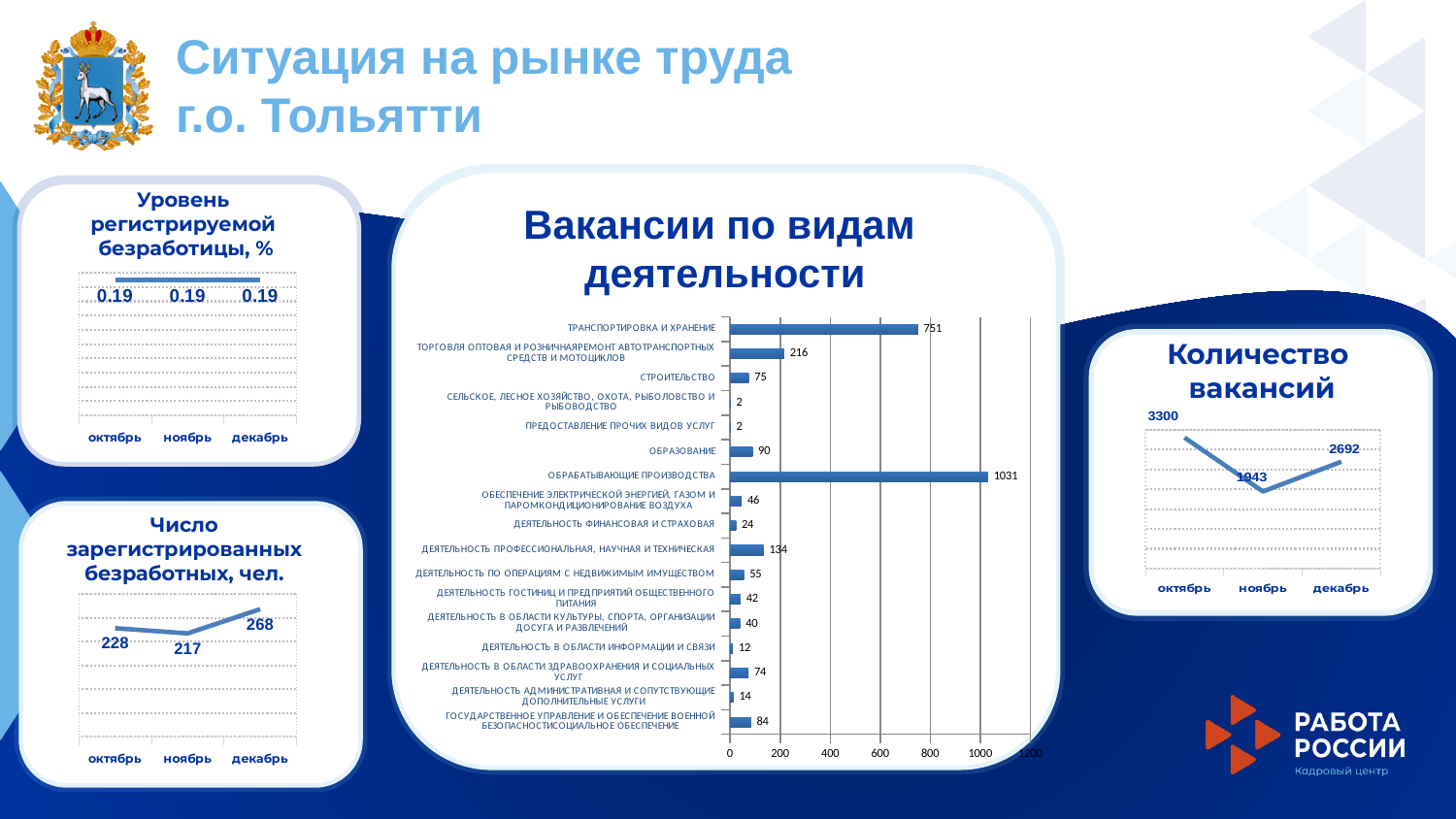

Ситуация на рынке труда
г.о. Тольятти

Уровень
регистрируемой
безработицы, %
Вакансии по видам
деятельности

### Chart

| Category | Уровень |
|---|---|
| октябрь | 0.19 |
| ноябрь | 0.19 |
| декабрь | 0.19 |

### Chart

| Category | Вакансии |
|---|---|
| ГОСУДАРСТВЕННОЕ УПРАВЛЕНИЕ И ОБЕСПЕЧЕНИЕ ВОЕННОЙ БЕЗОПАСНОСТИСОЦИАЛЬНОЕ ОБЕСПЕЧЕНИЕ | 84.0 |
| ДЕЯТЕЛЬНОСТЬ АДМИНИСТРАТИВНАЯ И СОПУТСТВУЮЩИЕ ДОПОЛНИТЕЛЬНЫЕ УСЛУГИ | 14.0 |
| ДЕЯТЕЛЬНОСТЬ В ОБЛАСТИ ЗДРАВООХРАНЕНИЯ И СОЦИАЛЬНЫХ УСЛУГ | 74.0 |
| ДЕЯТЕЛЬНОСТЬ В ОБЛАСТИ ИНФОРМАЦИИ И СВЯЗИ | 12.0 |
| ДЕЯТЕЛЬНОСТЬ В ОБЛАСТИ КУЛЬТУРЫ, СПОРТА, ОРГАНИЗАЦИИ ДОСУГА И РАЗВЛЕЧЕНИЙ | 40.0 |
| ДЕЯТЕЛЬНОСТЬ ГОСТИНИЦ И ПРЕДПРИЯТИЙ ОБЩЕСТВЕННОГО ПИТАНИЯ | 42.0 |
| ДЕЯТЕЛЬНОСТЬ ПО ОПЕРАЦИЯМ С НЕДВИЖИМЫМ ИМУЩЕСТВОМ | 55.0 |
| ДЕЯТЕЛЬНОСТЬ ПРОФЕССИОНАЛЬНАЯ, НАУЧНАЯ И ТЕХНИЧЕСКАЯ | 134.0 |
| ДЕЯТЕЛЬНОСТЬ ФИНАНСОВАЯ И СТРАХОВАЯ | 24.0 |
| ОБЕСПЕЧЕНИЕ ЭЛЕКТРИЧЕСКОЙ ЭНЕРГИЕЙ, ГАЗОМ И ПАРОМКОНДИЦИОНИРОВАНИЕ ВОЗДУХА | 46.0 |
| ОБРАБАТЫВАЮЩИЕ ПРОИЗВОДСТВА | 1031.0 |
| ОБРАЗОВАНИЕ | 90.0 |
| ПРЕДОСТАВЛЕНИЕ ПРОЧИХ ВИДОВ УСЛУГ | 2.0 |
| СЕЛЬСКОЕ, ЛЕСНОЕ ХОЗЯЙСТВО, ОХОТА, РЫБОЛОВСТВО И РЫБОВОДСТВО | 2.0 |
| СТРОИТЕЛЬСТВО | 75.0 |
| ТОРГОВЛЯ ОПТОВАЯ И РОЗНИЧНАЯРЕМОНТ АВТОТРАНСПОРТНЫХ СРЕДСТВ И МОТОЦИКЛОВ | 216.0 |
| ТРАНСПОРТИРОВКА И ХРАНЕНИЕ | 751.0 |
Количество
вакансий

### Chart

| Category | Ряд 1 |
|---|---|
| октябрь | 3300.0 |
| ноябрь | 1943.0 |
| декабрь | 2692.0 |
Число
зарегистрированных
безработных, чел.

### Chart

| Category | Ряд 1 |
|---|---|
| октябрь | 228.0 |
| ноябрь | 217.0 |
| декабрь | 268.0 |